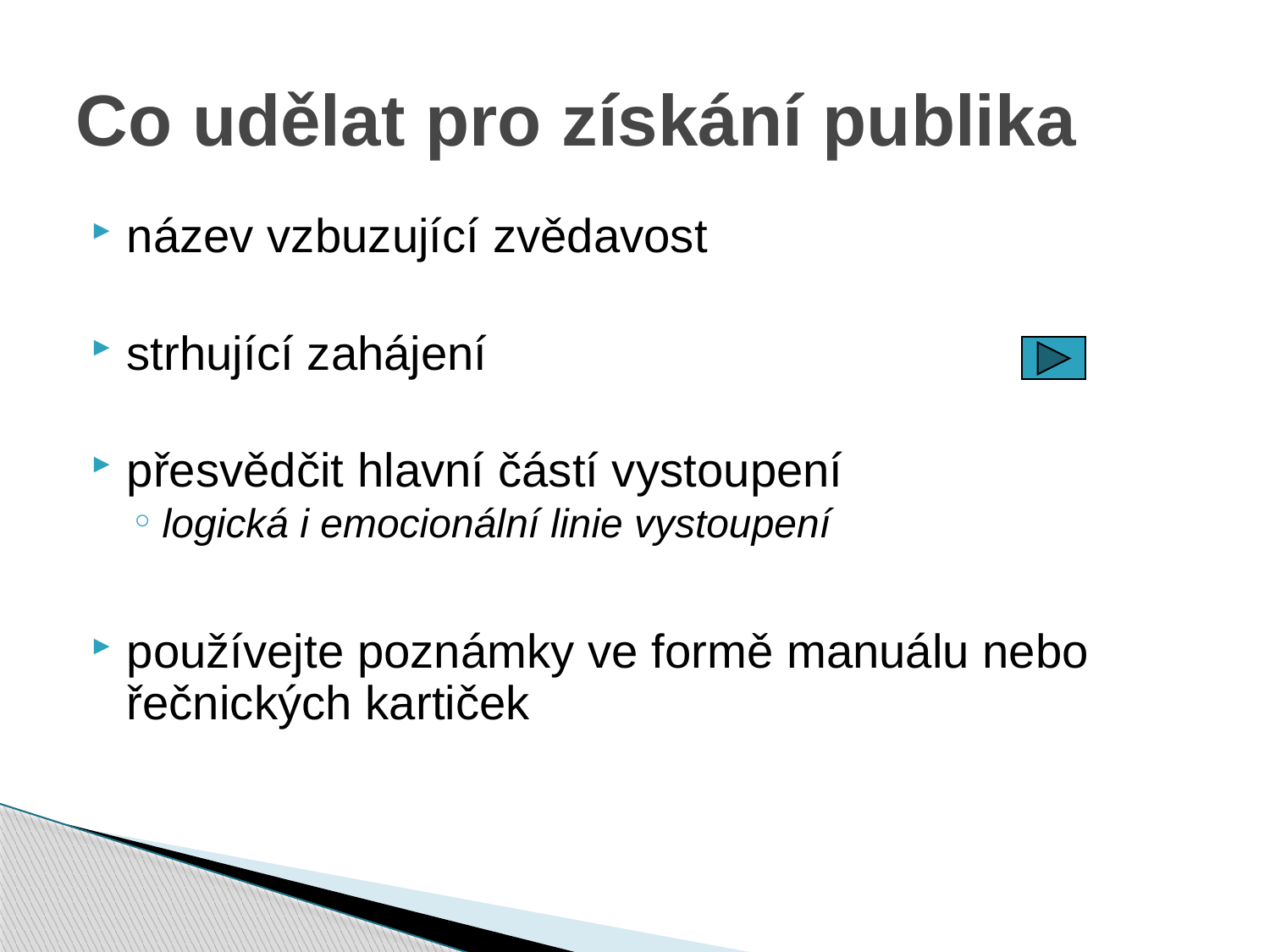

# Co udělat pro získání publika
název vzbuzující zvědavost

strhující zahájení

přesvědčit hlavní částí vystoupení
logická i emocionální linie vystoupení

používejte poznámky ve formě manuálu nebo řečnických kartiček